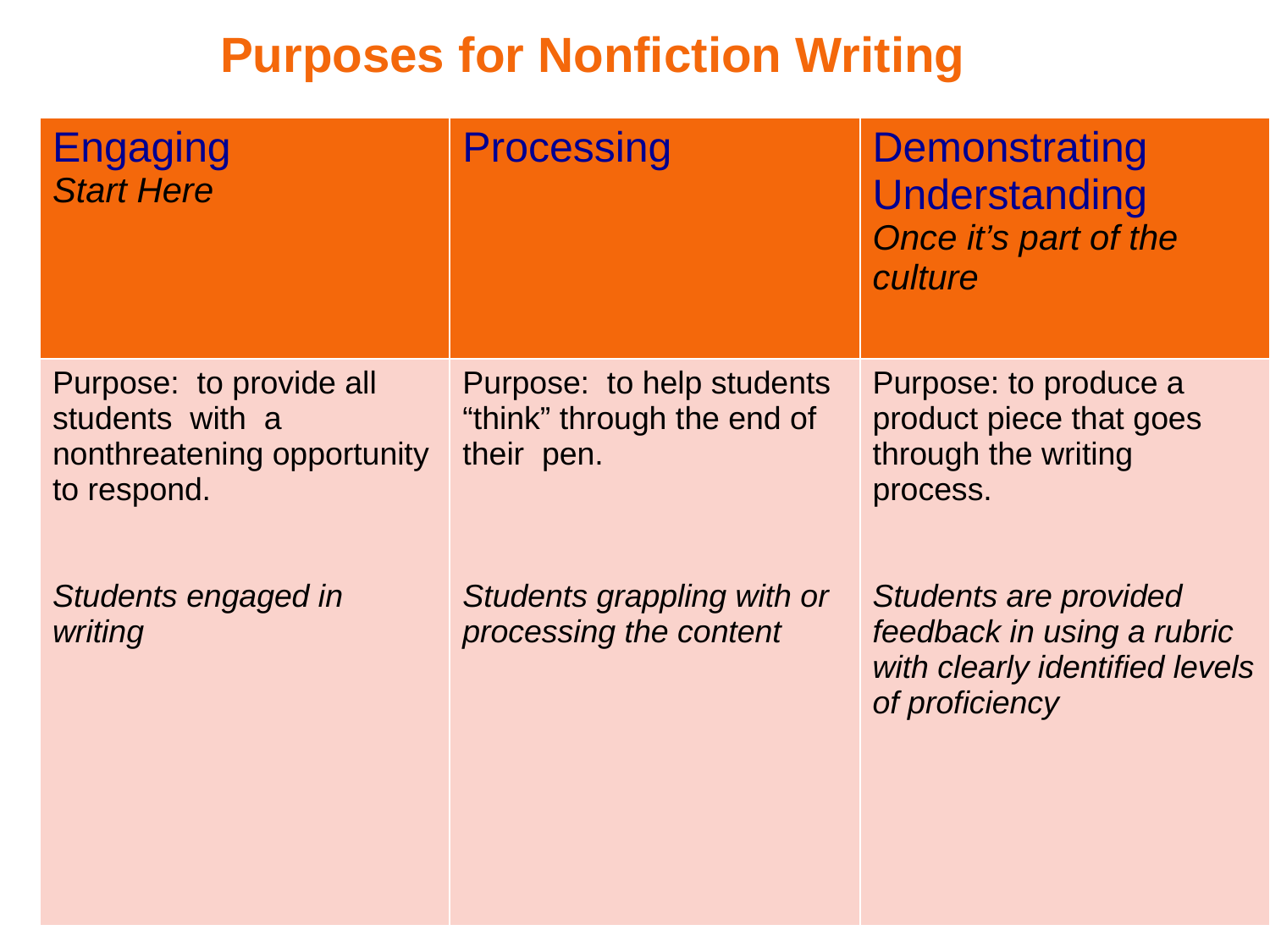

Purposes for Nonfiction Writing
| Engaging Start Here | Processing | Demonstrating Understanding Once it’s part of the culture |
| --- | --- | --- |
| Purpose: to provide all students with a nonthreatening opportunity to respond. Students engaged in writing | Purpose: to help students “think” through the end of their pen. Students grappling with or processing the content | Purpose: to produce a product piece that goes through the writing process. Students are provided feedback in using a rubric with clearly identified levels of proficiency |